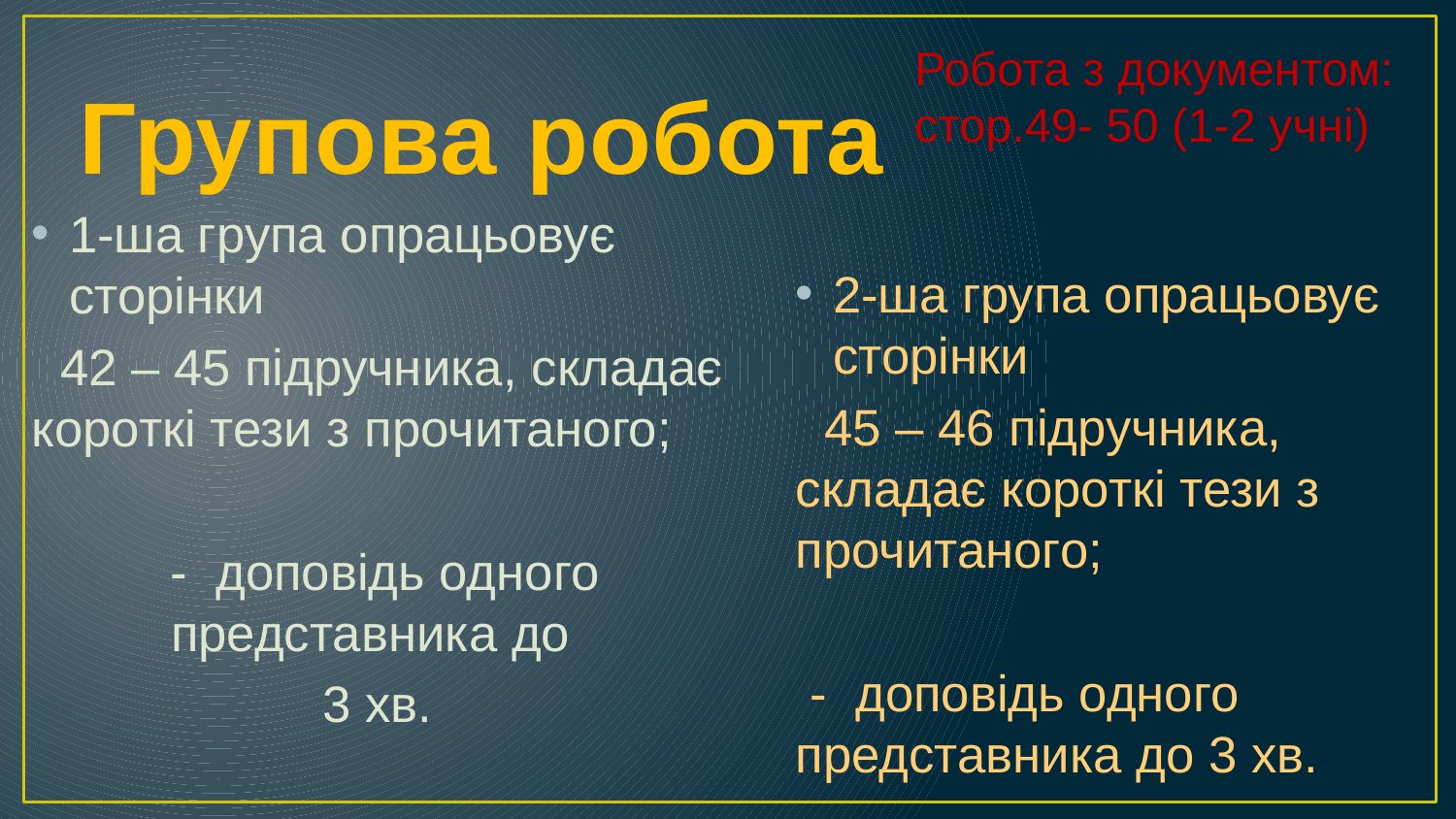

Робота з документом: стор.49- 50 (1-2 учні)
# Групова робота
1-ша група опрацьовує сторінки
  42 – 45 підручника, складає короткі тези з прочитаного;

 -  доповідь одного представника до
3 хв.

2-ша група опрацьовує сторінки
  45 – 46 підручника, складає короткі тези з прочитаного;

 -  доповідь одного представника до 3 хв.